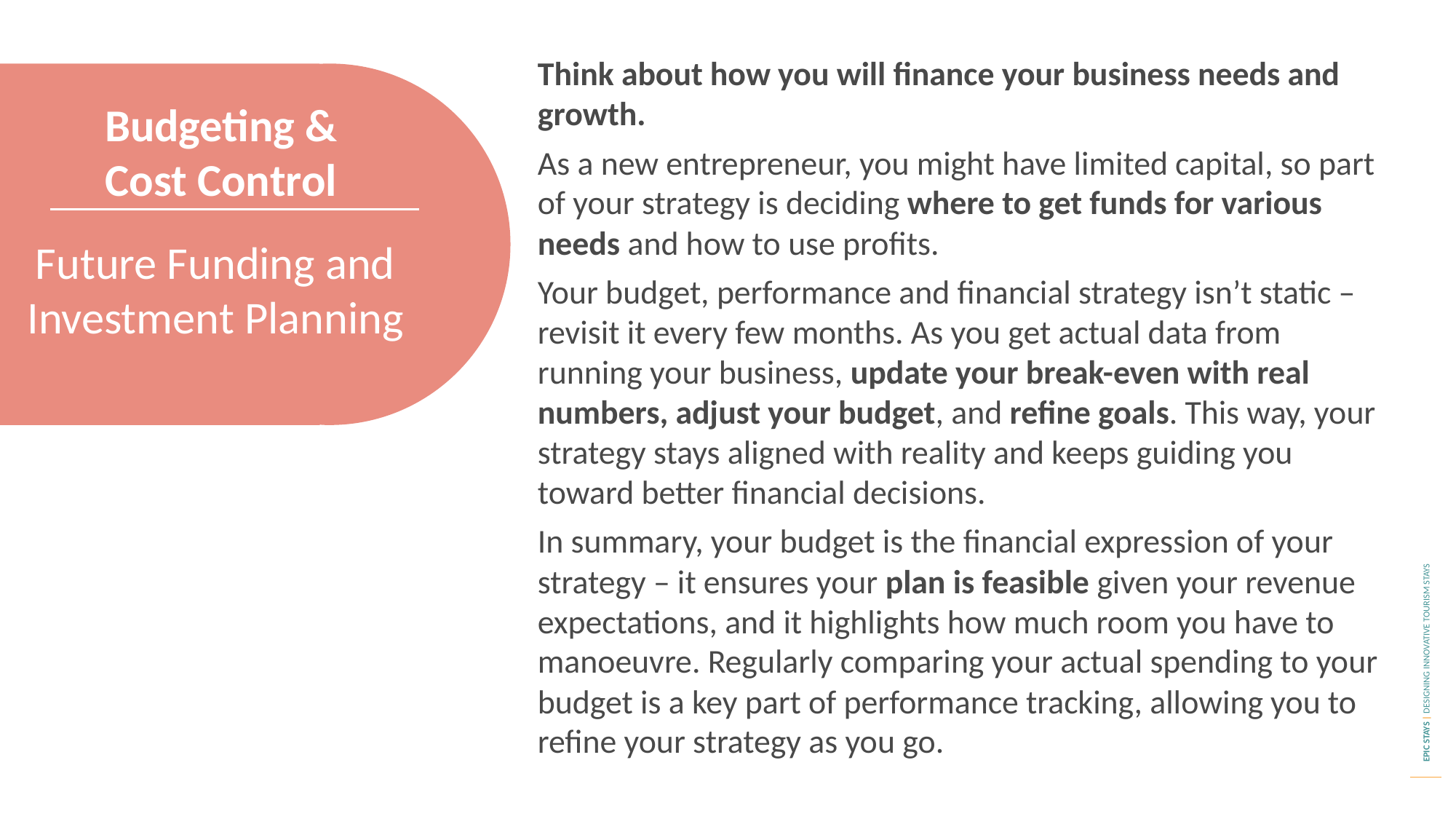

Think about how you will finance your business needs and growth.
As a new entrepreneur, you might have limited capital, so part of your strategy is deciding where to get funds for various needs and how to use profits.
Your budget, performance and financial strategy isn’t static – revisit it every few months. As you get actual data from running your business, update your break-even with real numbers, adjust your budget, and refine goals. This way, your strategy stays aligned with reality and keeps guiding you toward better financial decisions.
In summary, your budget is the financial expression of your strategy – it ensures your plan is feasible given your revenue expectations, and it highlights how much room you have to manoeuvre. Regularly comparing your actual spending to your budget is a key part of performance tracking, allowing you to refine your strategy as you go.

Budgeting & Cost Control
Future Funding and Investment Planning